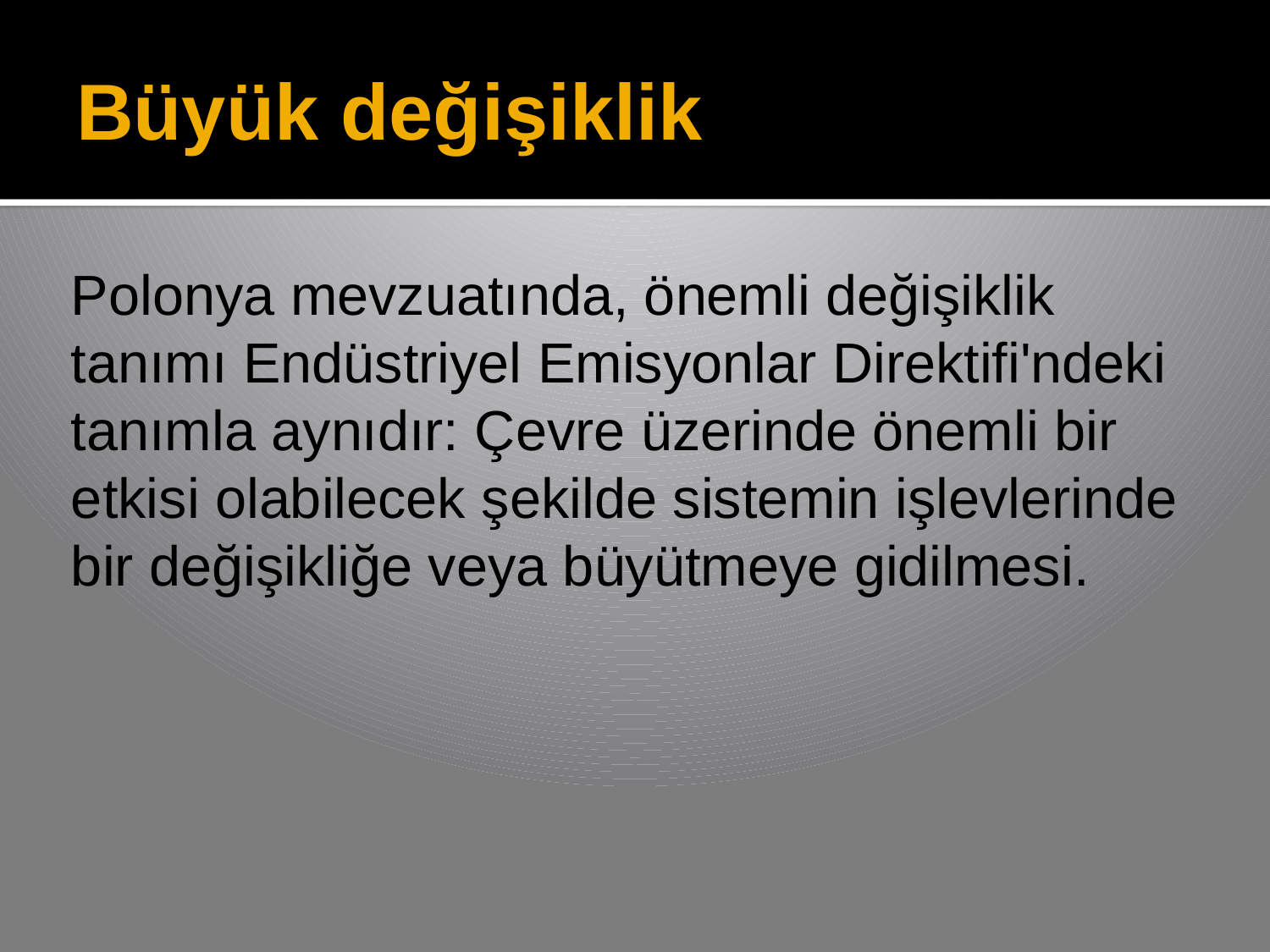

# Büyük değişiklik
Polonya mevzuatında, önemli değişiklik tanımı Endüstriyel Emisyonlar Direktifi'ndeki tanımla aynıdır: Çevre üzerinde önemli bir etkisi olabilecek şekilde sistemin işlevlerinde bir değişikliğe veya büyütmeye gidilmesi.